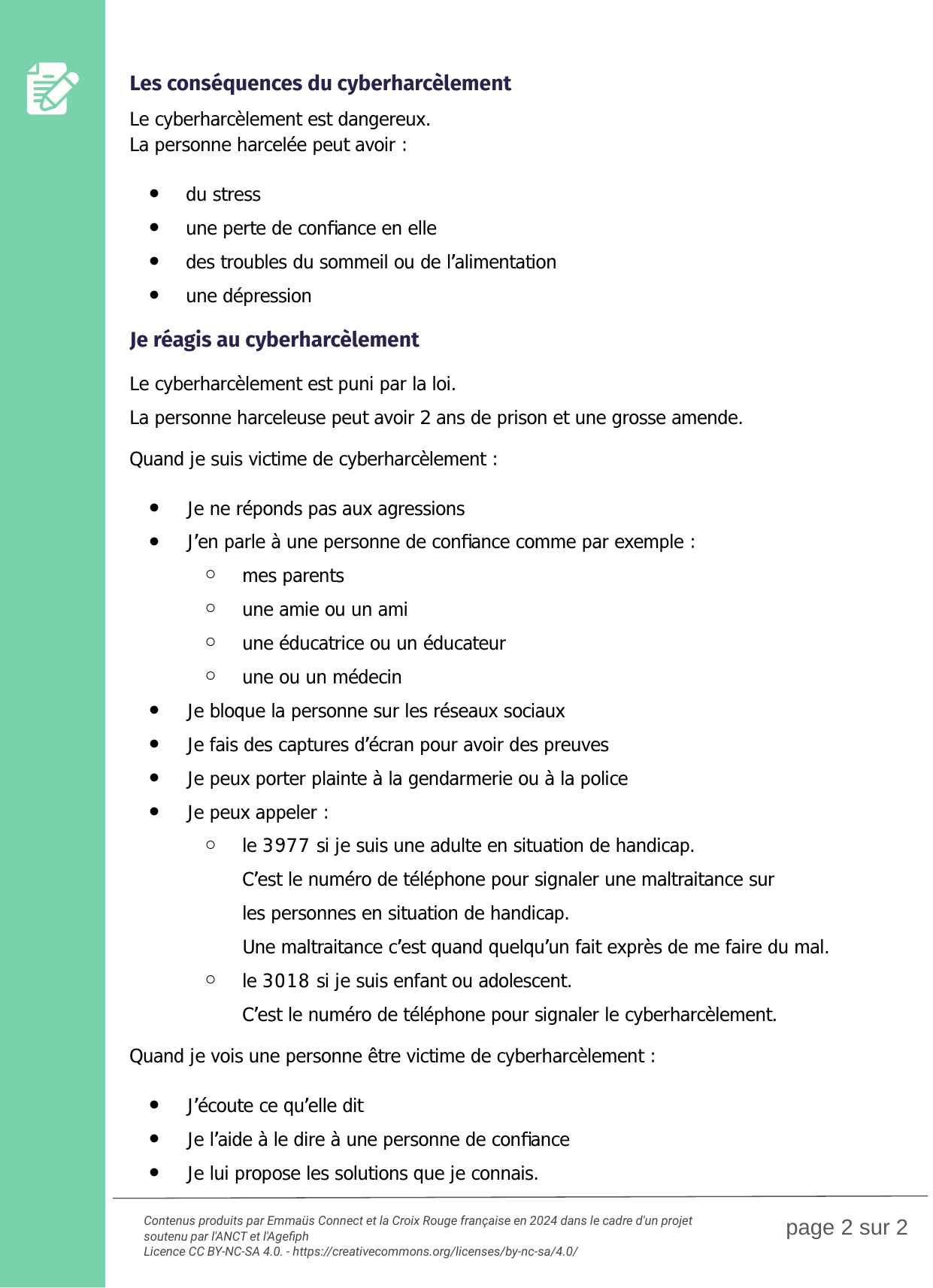

Les conséquences du cyberharcèlement
Le cyberharcèlement est dangereux.
La personne harcelée peut avoir :
du stress
une perte de confiance en elle
des troubles du sommeil ou de l’alimentation
une dépression
Je réagis au cyberharcèlement
Le cyberharcèlement est puni par la loi.
La personne harceleuse peut avoir 2 ans de prison et une grosse amende.
Quand je suis victime de cyberharcèlement :
Je ne réponds pas aux agressions
J’en parle à une personne de confiance comme par exemple :
mes parents
une amie ou un ami
une éducatrice ou un éducateur
une ou un médecin
Je bloque la personne sur les réseaux sociaux
Je fais des captures d’écran pour avoir des preuves
Je peux porter plainte à la gendarmerie ou à la police
Je peux appeler :
le 3977 si je suis une adulte en situation de handicap.
C’est le numéro de téléphone pour signaler une maltraitance sur
les personnes en situation de handicap.
Une maltraitance c’est quand quelqu’un fait exprès de me faire du mal.
le 3018 si je suis enfant ou adolescent.
C’est le numéro de téléphone pour signaler le cyberharcèlement.
Quand je vois une personne être victime de cyberharcèlement :
J’écoute ce qu’elle dit
Je l’aide à le dire à une personne de confiance
Je lui propose les solutions que je connais.

page 2 sur 2